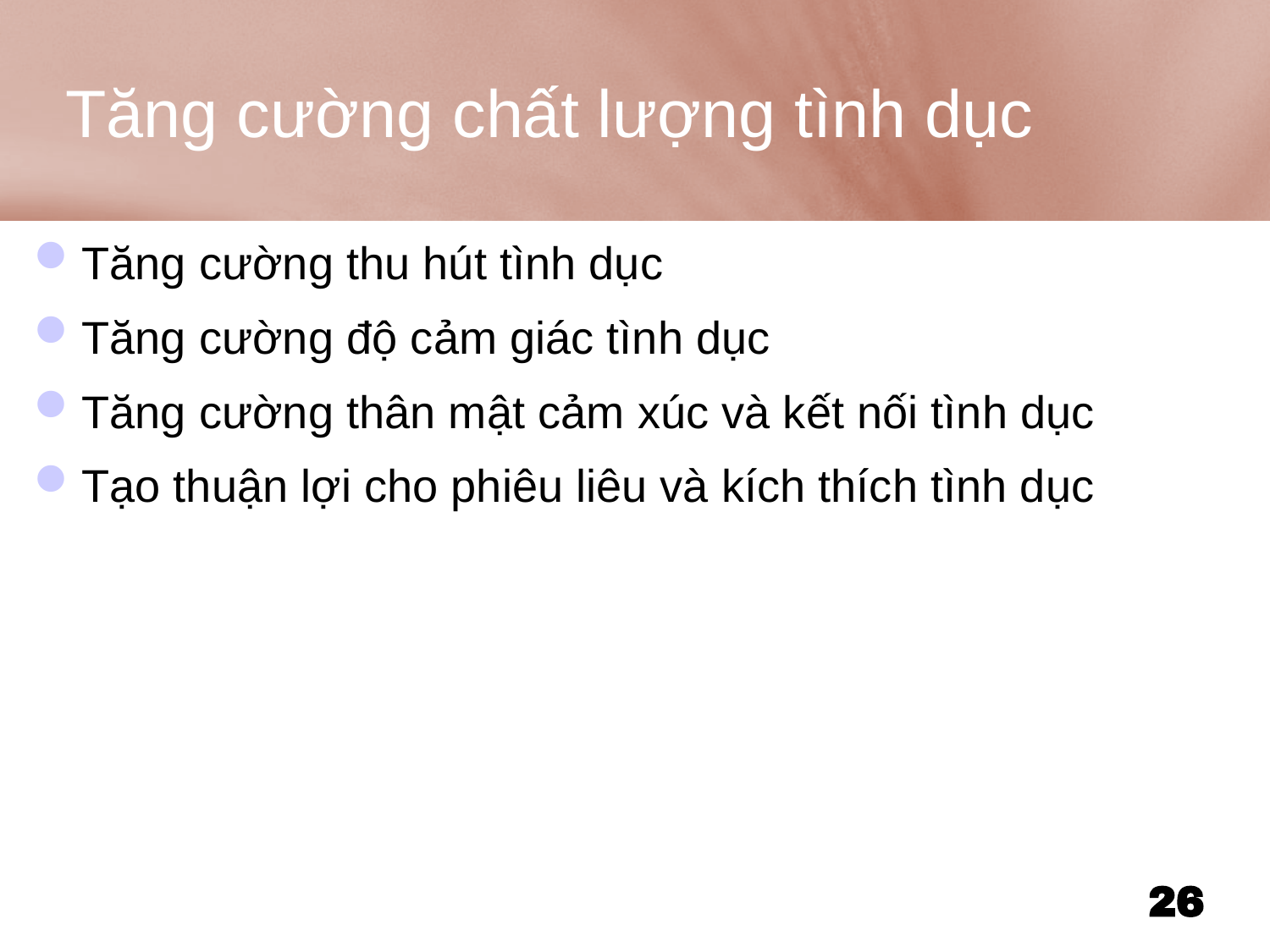

# Tăng cường chất lượng tình dục
Tăng cường thu hút tình dục
Tăng cường độ cảm giác tình dục
Tăng cường thân mật cảm xúc và kết nối tình dục
Tạo thuận lợi cho phiêu liêu và kích thích tình dục

26